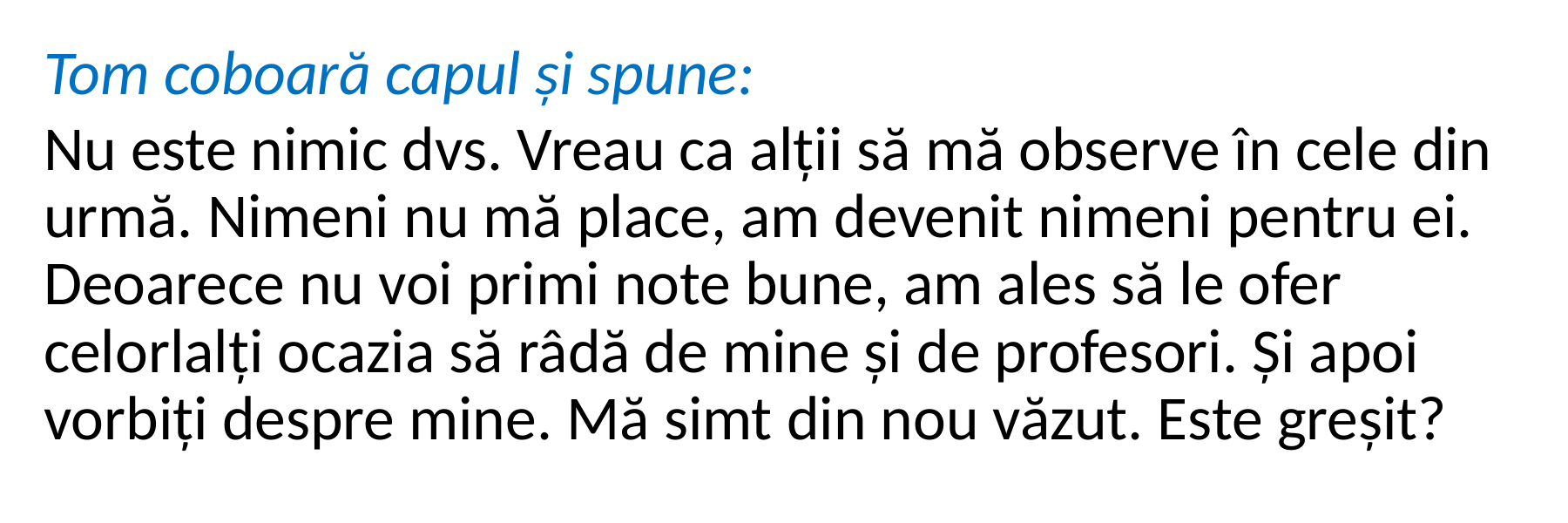

Tom coboară capul și spune:
Nu este nimic dvs. Vreau ca alții să mă observe în cele din urmă. Nimeni nu mă place, am devenit nimeni pentru ei. Deoarece nu voi primi note bune, am ales să le ofer celorlalți ocazia să râdă de mine și de profesori. Și apoi vorbiți despre mine. Mă simt din nou văzut. Este greșit?